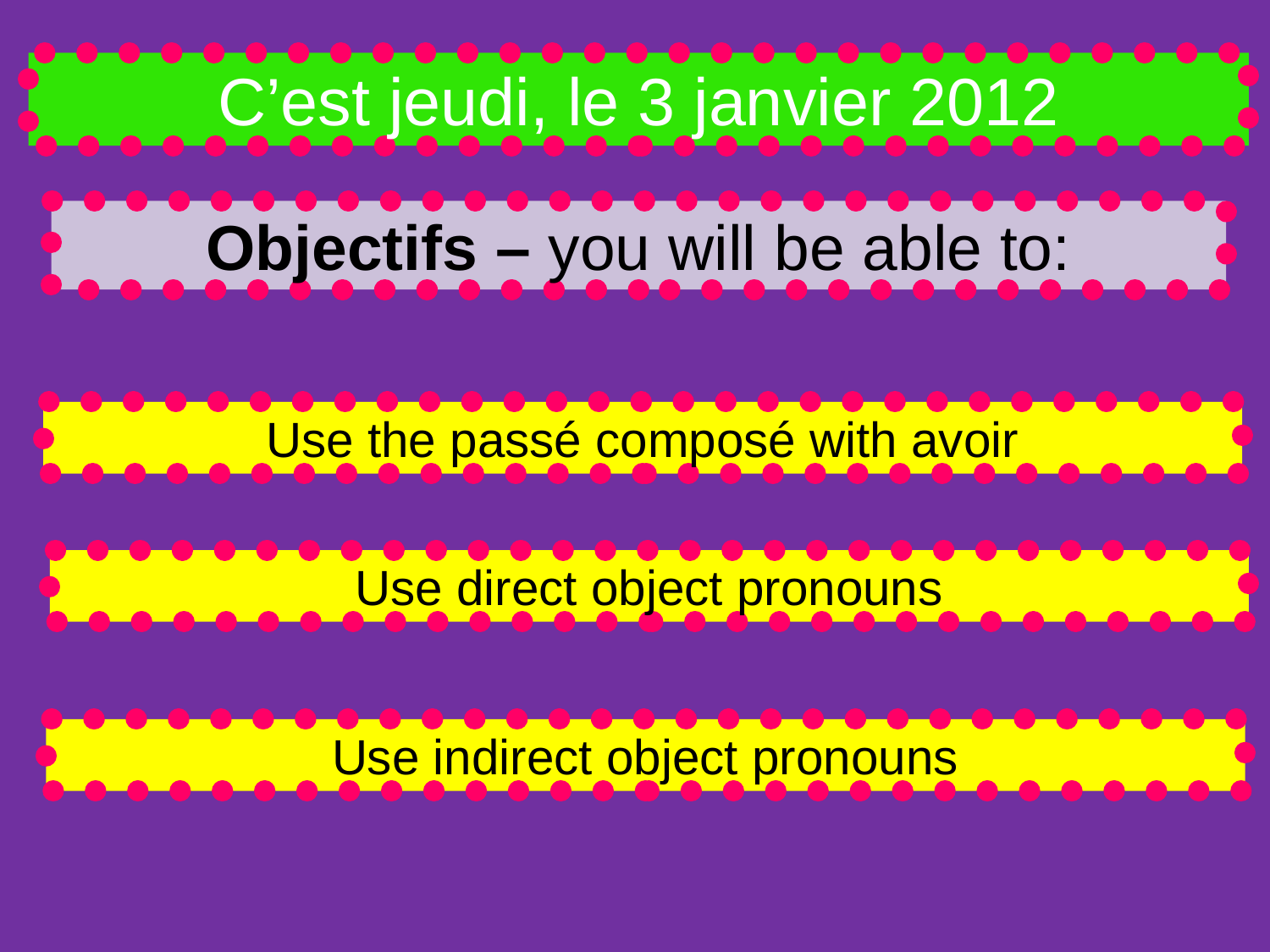

C’est jeudi, le 3 janvier 2012
Objectifs – you will be able to:
Use the passé composé with avoir
Use direct object pronouns
Use indirect object pronouns